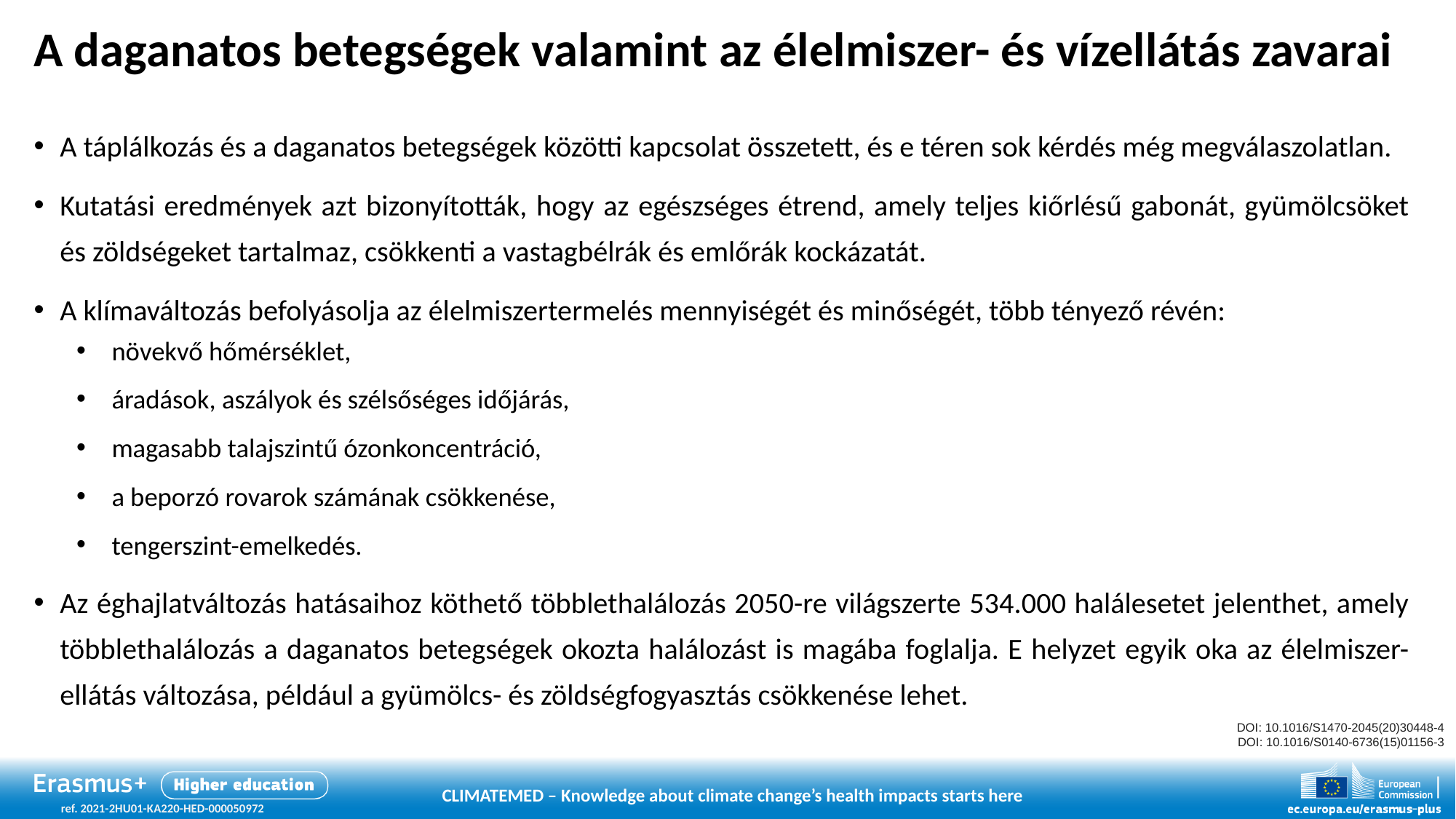

# A daganatos betegségek valamint az élelmiszer- és vízellátás zavarai
A táplálkozás és a daganatos betegségek közötti kapcsolat összetett, és e téren sok kérdés még megválaszolatlan.
Kutatási eredmények azt bizonyították, hogy az egészséges étrend, amely teljes kiőrlésű gabonát, gyümölcsöket és zöldségeket tartalmaz, csökkenti a vastagbélrák és emlőrák kockázatát.
A klímaváltozás befolyásolja az élelmiszertermelés mennyiségét és minőségét, több tényező révén:
növekvő hőmérséklet,
áradások, aszályok és szélsőséges időjárás,
magasabb talajszintű ózonkoncentráció,
a beporzó rovarok számának csökkenése,
tengerszint-emelkedés.
Az éghajlatváltozás hatásaihoz köthető többlethalálozás 2050-re világszerte 534.000 halálesetet jelenthet, amely többlethalálozás a daganatos betegségek okozta halálozást is magába foglalja. E helyzet egyik oka az élelmiszer-ellátás változása, például a gyümölcs- és zöldségfogyasztás csökkenése lehet.
DOI: 10.1016/S1470-2045(20)30448-4
DOI: 10.1016/S0140-6736(15)01156-3